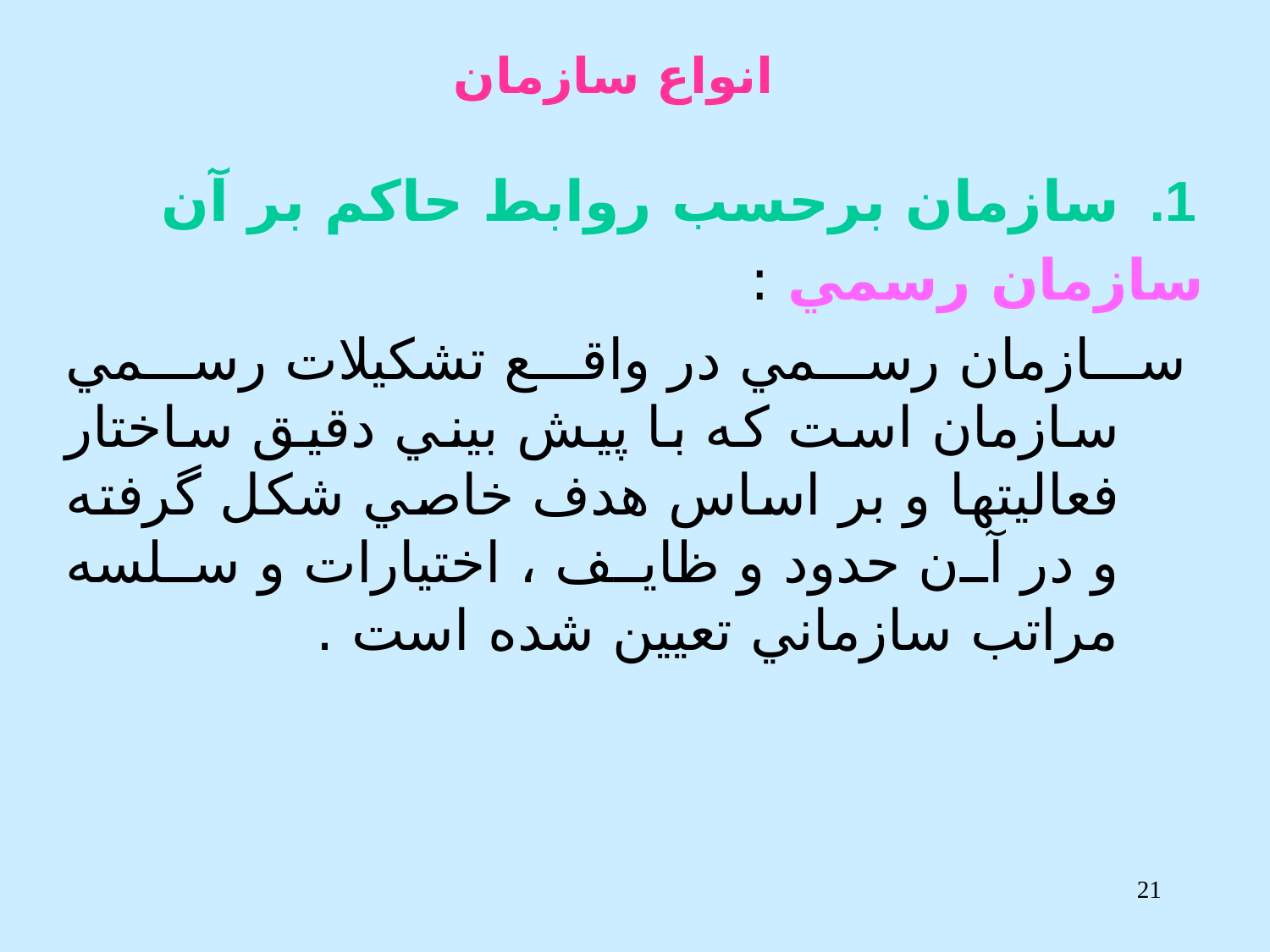

# انواع سازمان
سازمان برحسب روابط حاكم بر آن
سازمان رسمي :
 سازمان رسمي در واقع تشكيلات رسمي سازمان است كه با پيش بيني دقيق ساختار فعاليتها و بر اساس هدف خاصي شكل گرفته و در آن حدود و ظايف ، اختيارات و سلسه مراتب سازماني تعيين شده است .
21